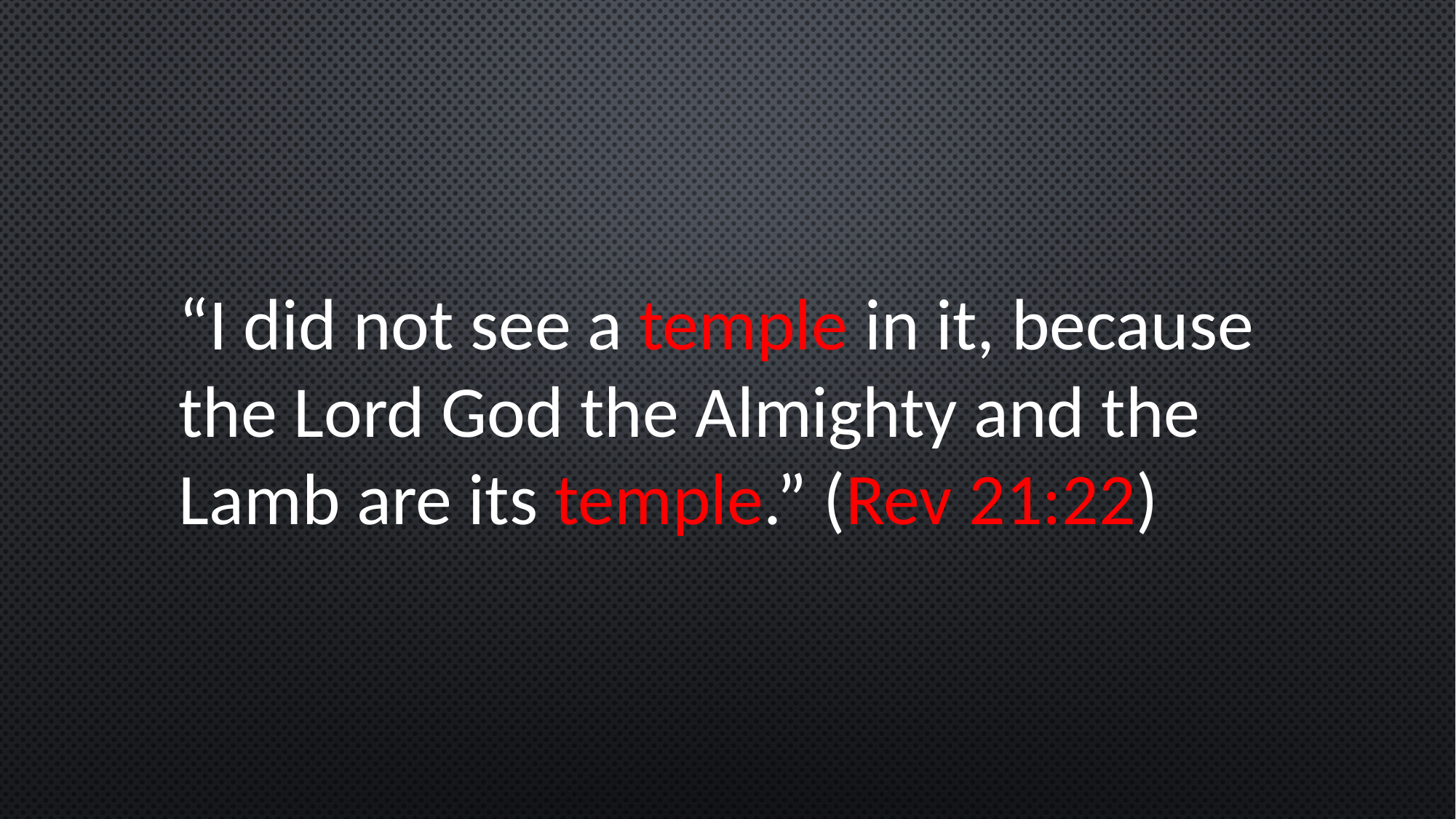

“I did not see a temple in it, because the Lord God the Almighty and the Lamb are its temple.” (Rev 21:22)